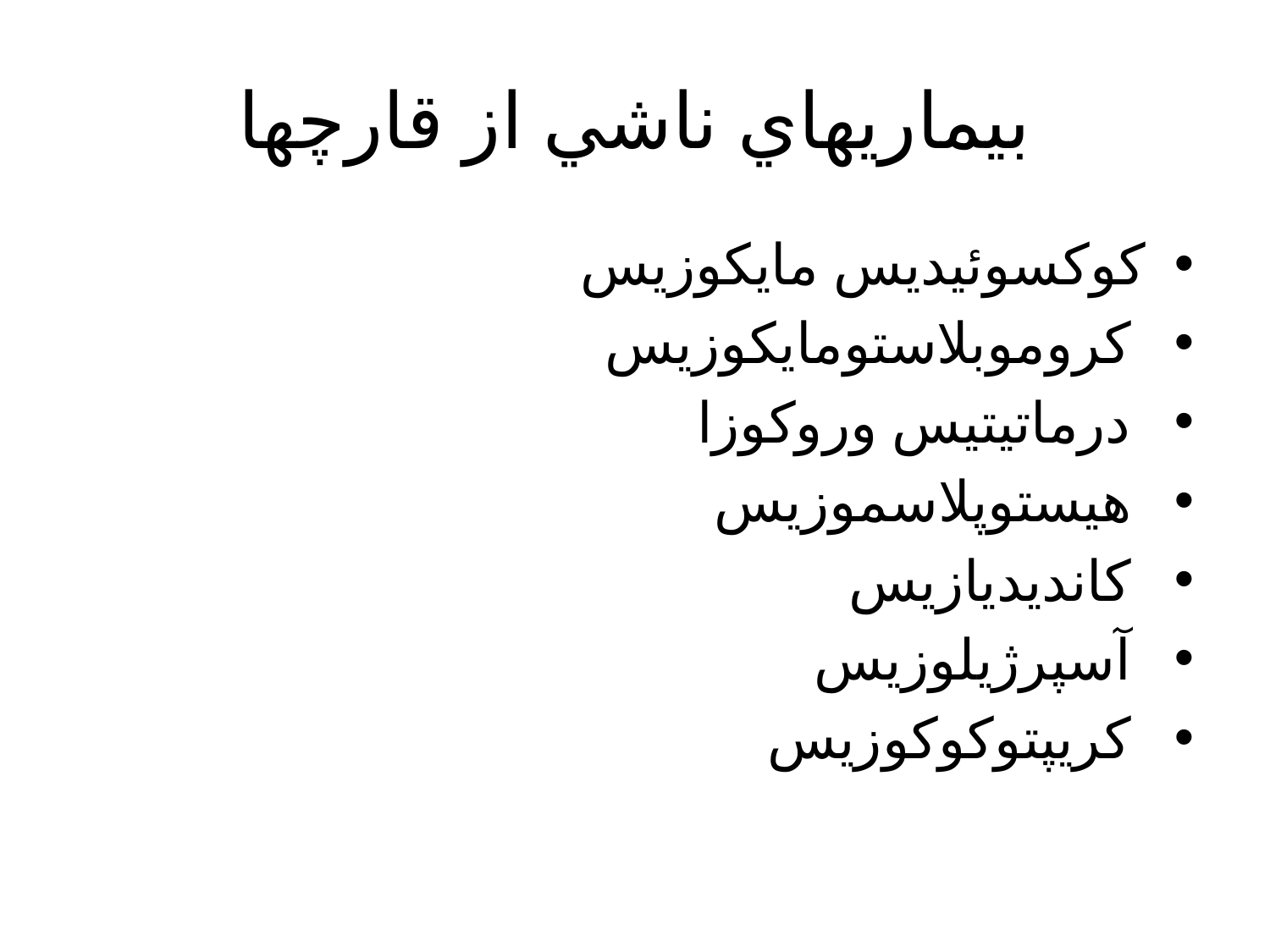

# بيماريهاي ناشي از قارچها
كوكسوئيديس مايكوزيس
 كروموبلاستومايكوزيس
 درماتيتيس وروكوزا
 هيستوپلاسموزيس
 كانديديازيس
 آسپرژيلوزيس
 كريپتوكوكوزيس